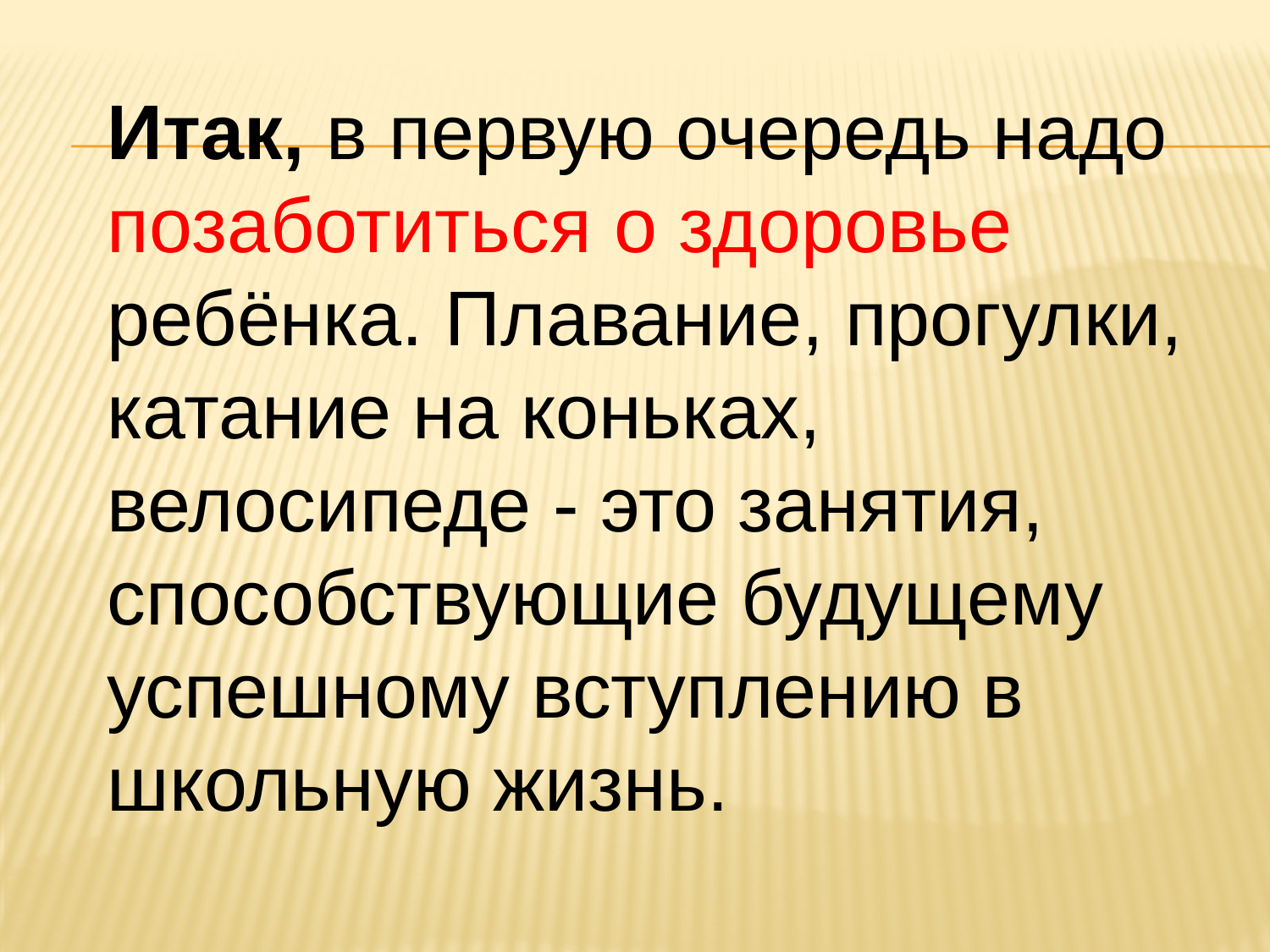

Итак, в первую очередь надо позаботиться о здоровье ребёнка. Плавание, прогулки, катание на коньках, велосипеде - это занятия, способствующие будущему успешному вступлению в школьную жизнь.